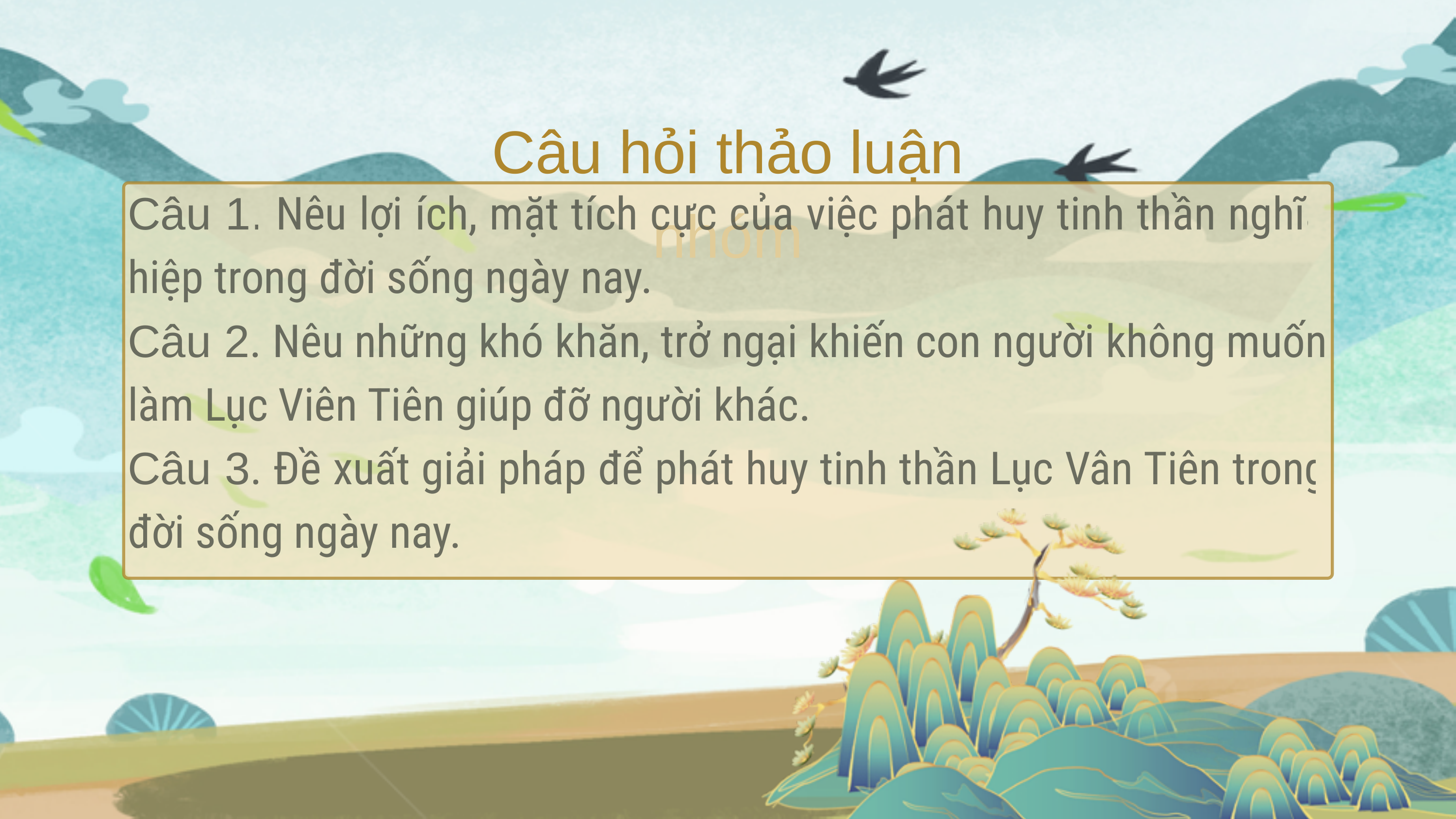

Câu hỏi thảo luận nhóm

Câu 1. Nêu lợi ích, mặt tích cực của việc phát huy tinh thần nghĩa hiệp trong đời sống ngày nay.
Câu 2. Nêu những khó khăn, trở ngại khiến con người không muốn làm Lục Viên Tiên giúp đỡ người khác.
Câu 3. Đề xuất giải pháp để phát huy tinh thần Lục Vân Tiên trong đời sống ngày nay.